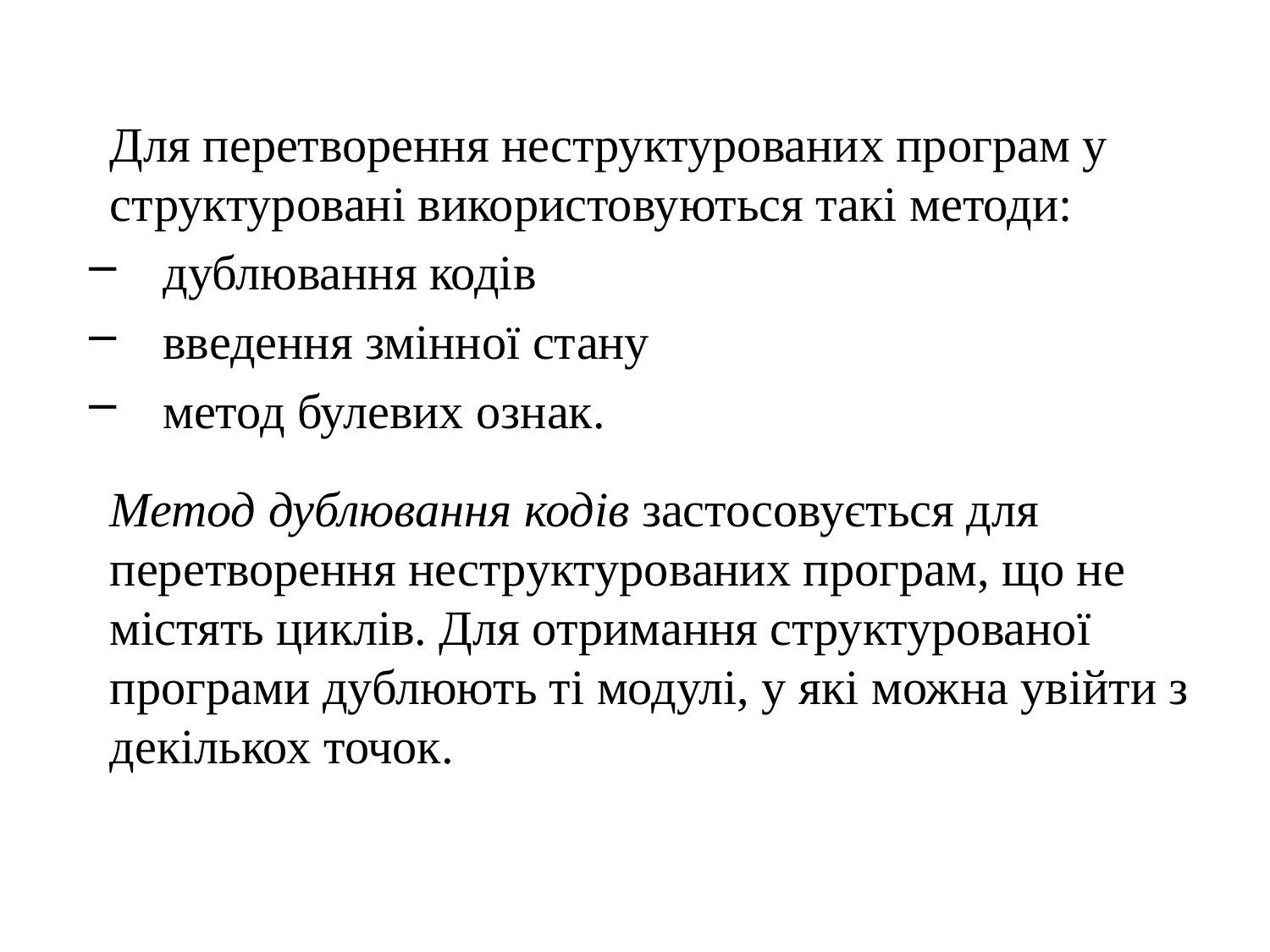

Для перетворення неструктурованих програм у структуровані використовуються такі методи:
дублювання кодів
введення змінної стану
метод булевих ознак.

	Метод дублювання кодів застосовується для перетворення неструктурованих програм, що не містять циклів. Для отримання структурованої програми дублюють ті модулі, у які можна увійти з декількох точок.